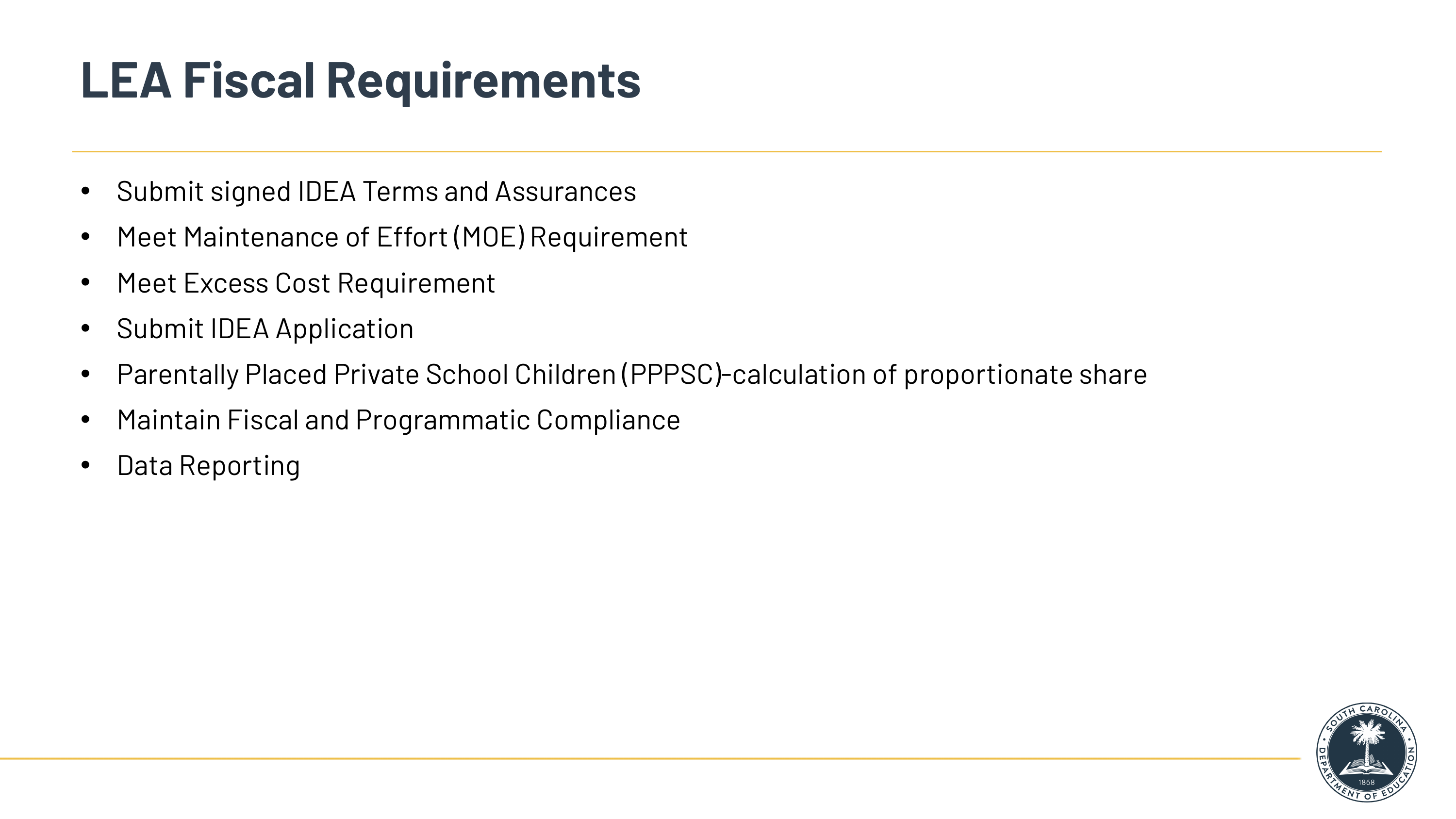

# LEA Fiscal Requirements
Submit signed IDEA Terms and Assurances
Meet Maintenance of Effort (MOE) Requirement
Meet Excess Cost Requirement
Submit IDEA Application
Parentally Placed Private School Children (PPPSC)-calculation of proportionate share
Maintain Fiscal and Programmatic Compliance
Data Reporting